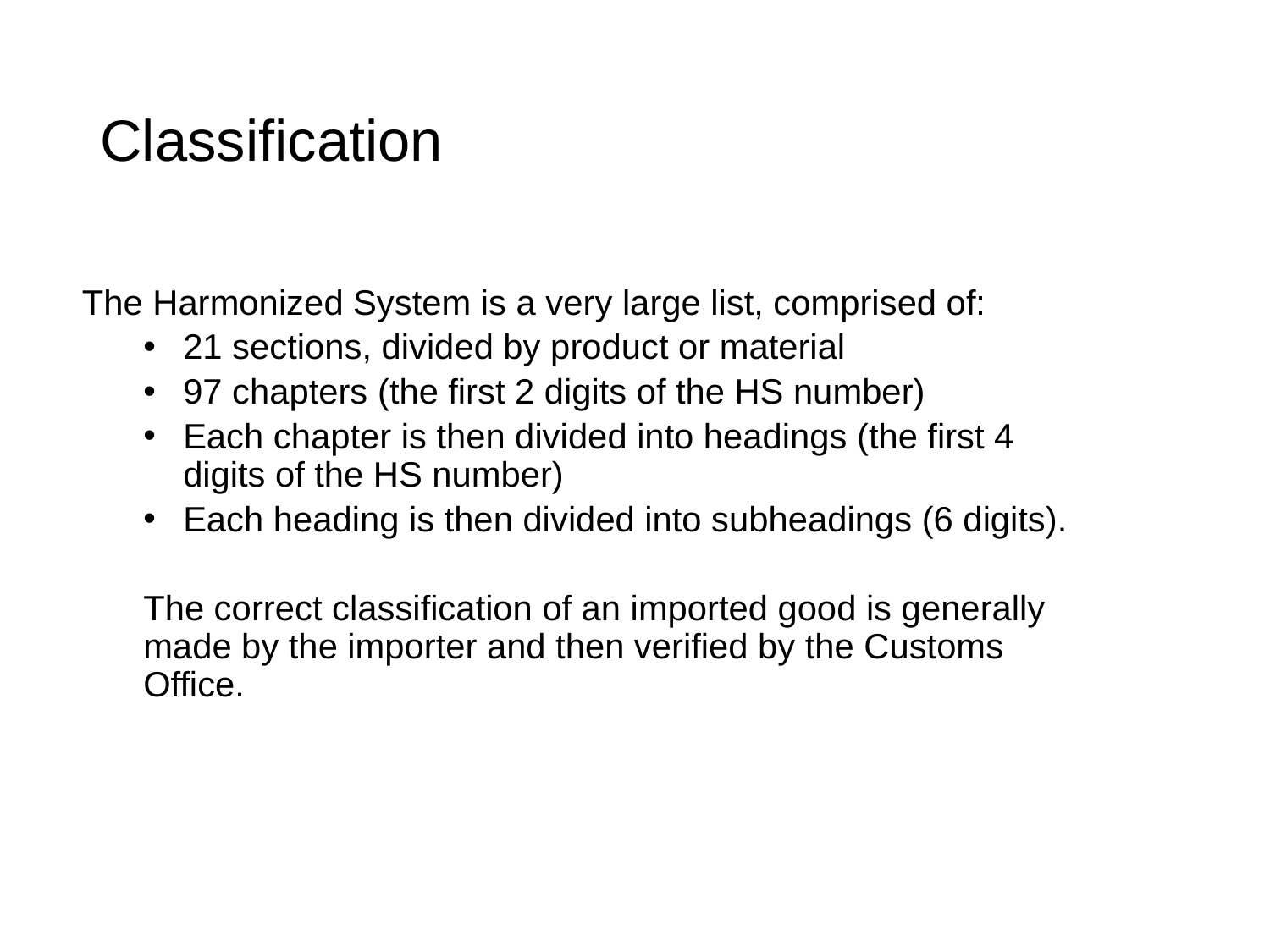

# Classification
The Harmonized System is a very large list, comprised of:
21 sections, divided by product or material
97 chapters (the first 2 digits of the HS number)
Each chapter is then divided into headings (the first 4 digits of the HS number)
Each heading is then divided into subheadings (6 digits).

The correct classification of an imported good is generally made by the importer and then verified by the Customs Office.